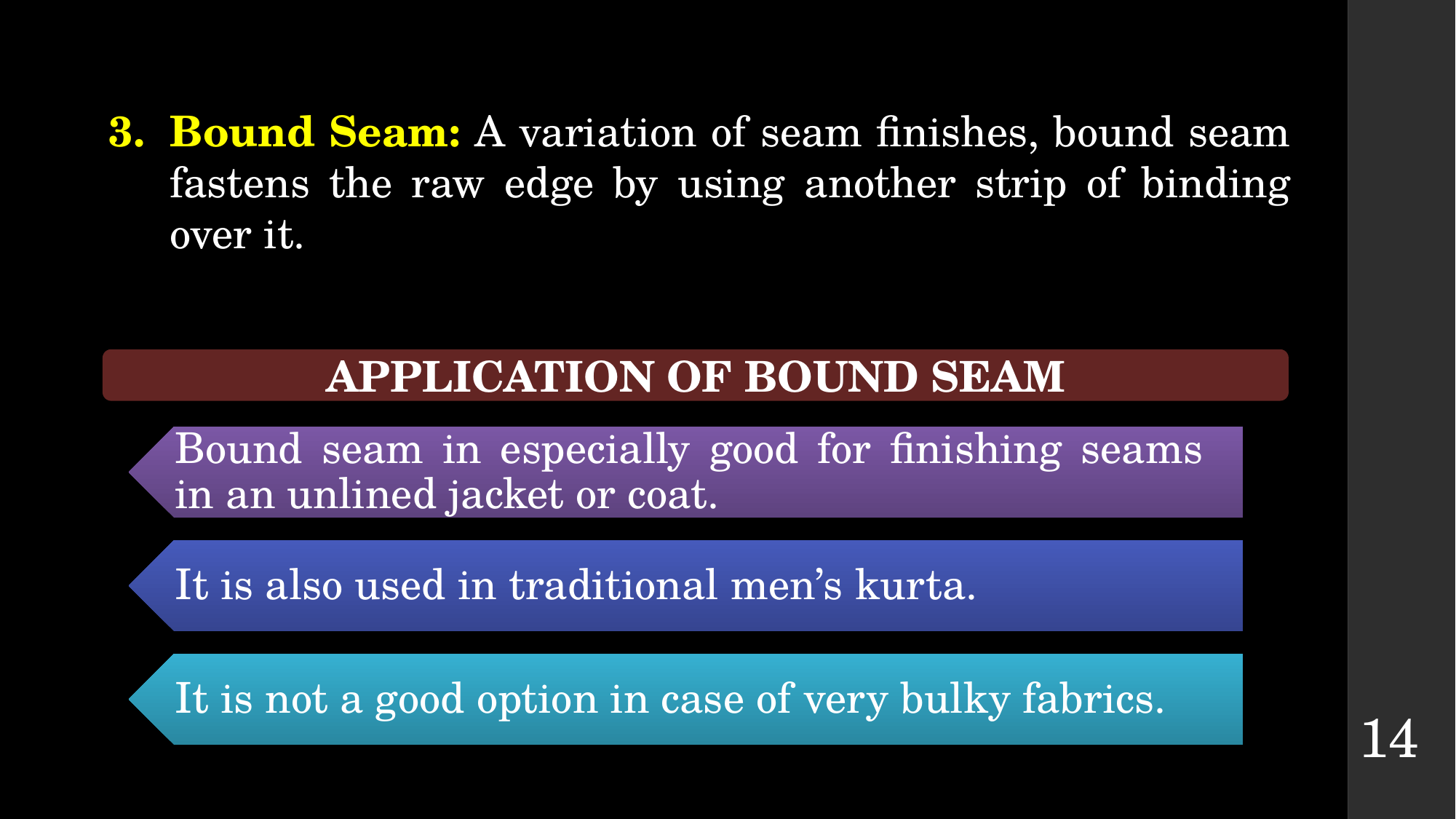

Bound Seam: A variation of seam finishes, bound seam fastens the raw edge by using another strip of binding over it.
APPLICATION OF BOUND SEAM
Bound seam in especially good for finishing seams in an unlined jacket or coat.
It is also used in traditional men’s kurta.
It is not a good option in case of very bulky fabrics.
14